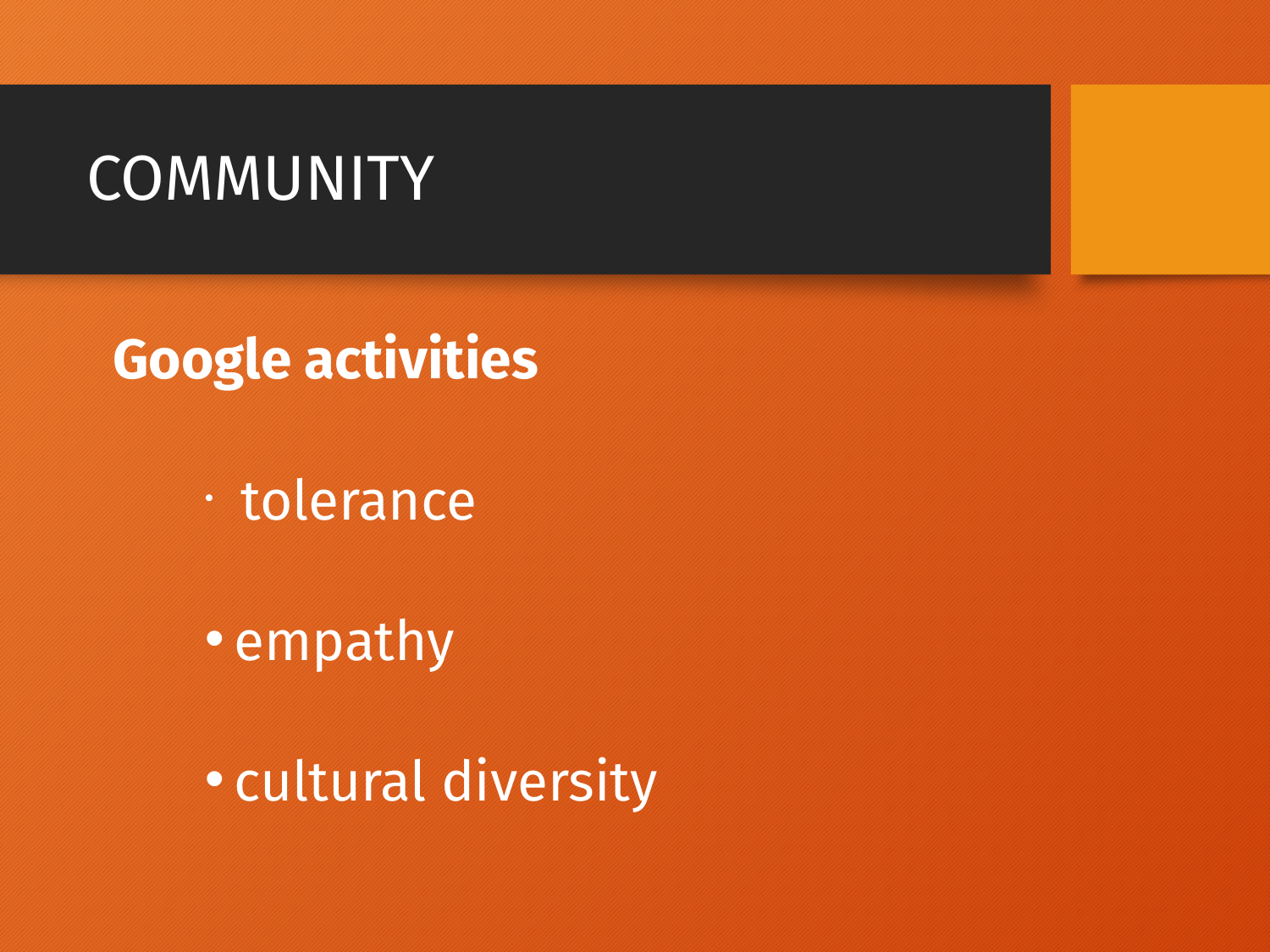

# COMMUNITY
Google activities
 tolerance
empathy
cultural diversity